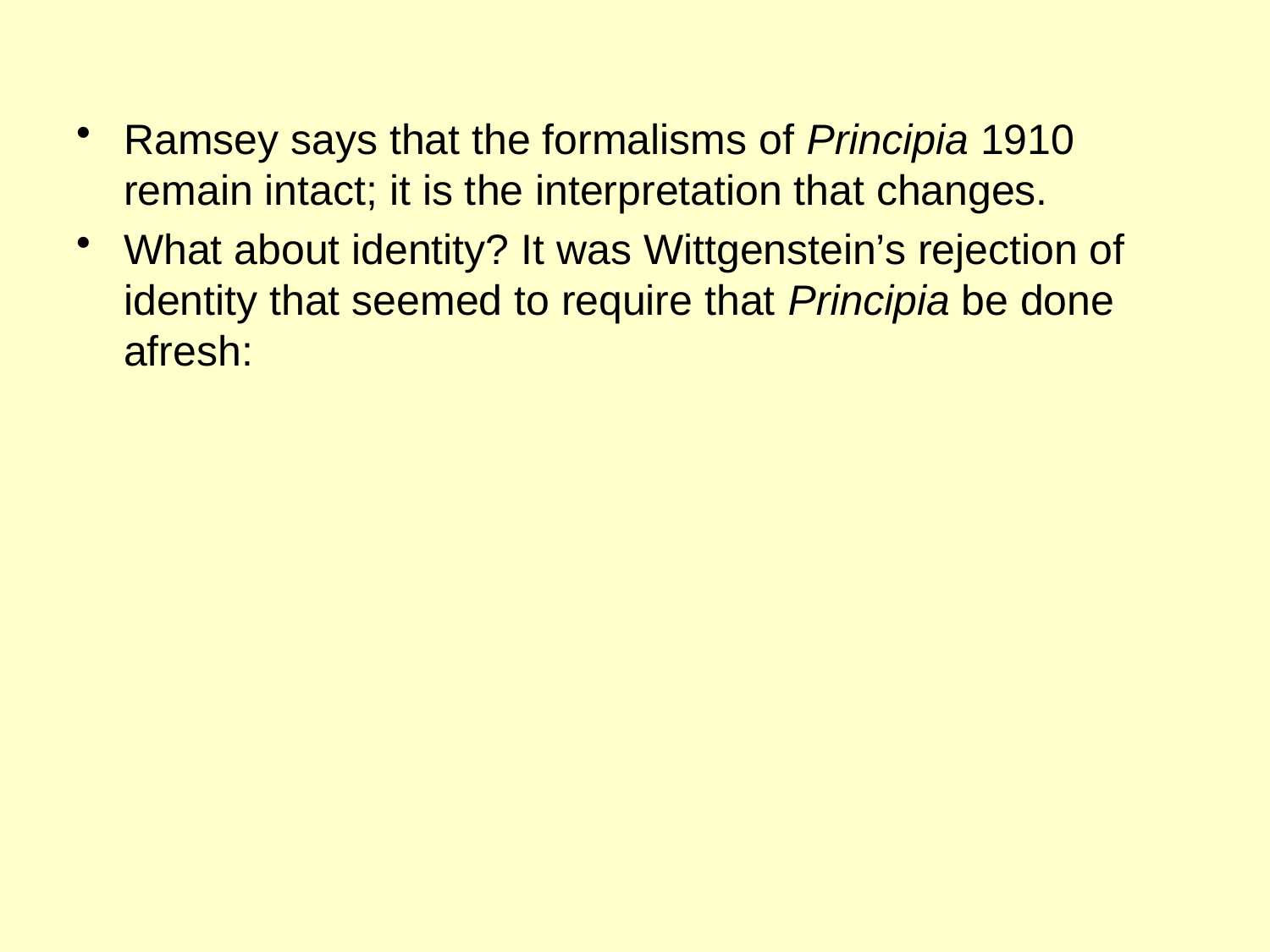

Ramsey says that the formalisms of Principia 1910 remain intact; it is the interpretation that changes.
What about identity? It was Wittgenstein’s rejection of identity that seemed to require that Principia be done afresh: